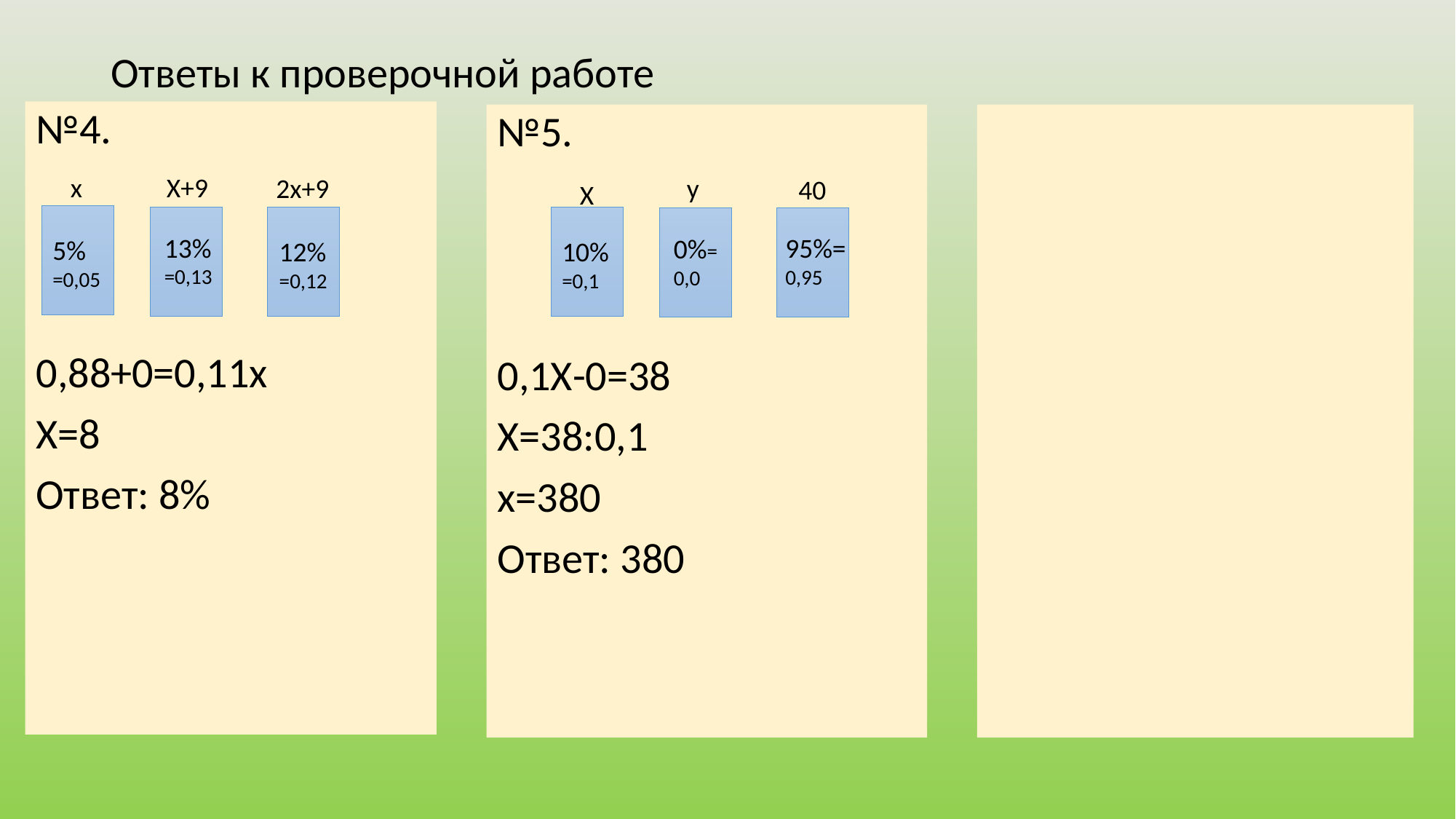

# Ответы к проверочной работе
№4.

0,88+0=0,11х
Х=8
Ответ: 8%
№5.

0,1Х-0=38
Х=38:0,1
х=380
Ответ: 380

х
Х+9
2х+9
у
40
Х

13%=0,13
95%=0,95
0%=0,0
5%
=0,05
12%=0,12
10%
=0,1